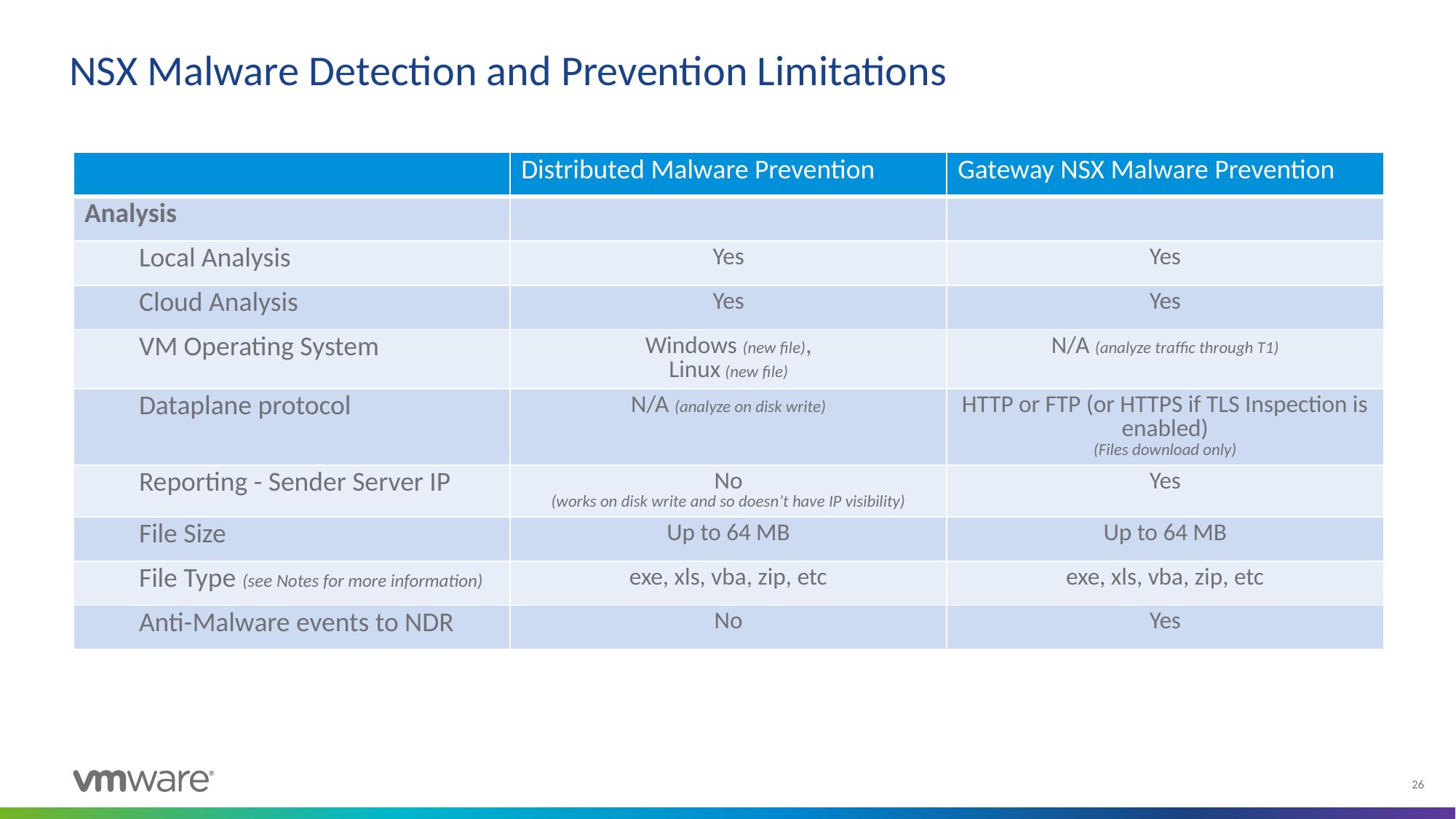

# NSX Malware Detection and Prevention Limitations
|  | Distributed Malware Prevention | Gateway NSX Malware Prevention |
| --- | --- | --- |
| Analysis |  |  |
| Local Analysis | Yes | Yes |
| Cloud Analysis | Yes | Yes |
| VM Operating System | Windows (new file), Linux (new file) | N/A (analyze traffic through T1) |
| Dataplane protocol | N/A (analyze on disk write) | HTTP or FTP (or HTTPS if TLS Inspection is enabled) (Files download only) |
| Reporting - Sender Server IP | No (works on disk write and so doesn’t have IP visibility) | Yes |
| File Size | Up to 64 MB | Up to 64 MB |
| File Type (see Notes for more information) | exe, xls, vba, zip, etc | exe, xls, vba, zip, etc |
| Anti-Malware events to NDR | No | Yes |